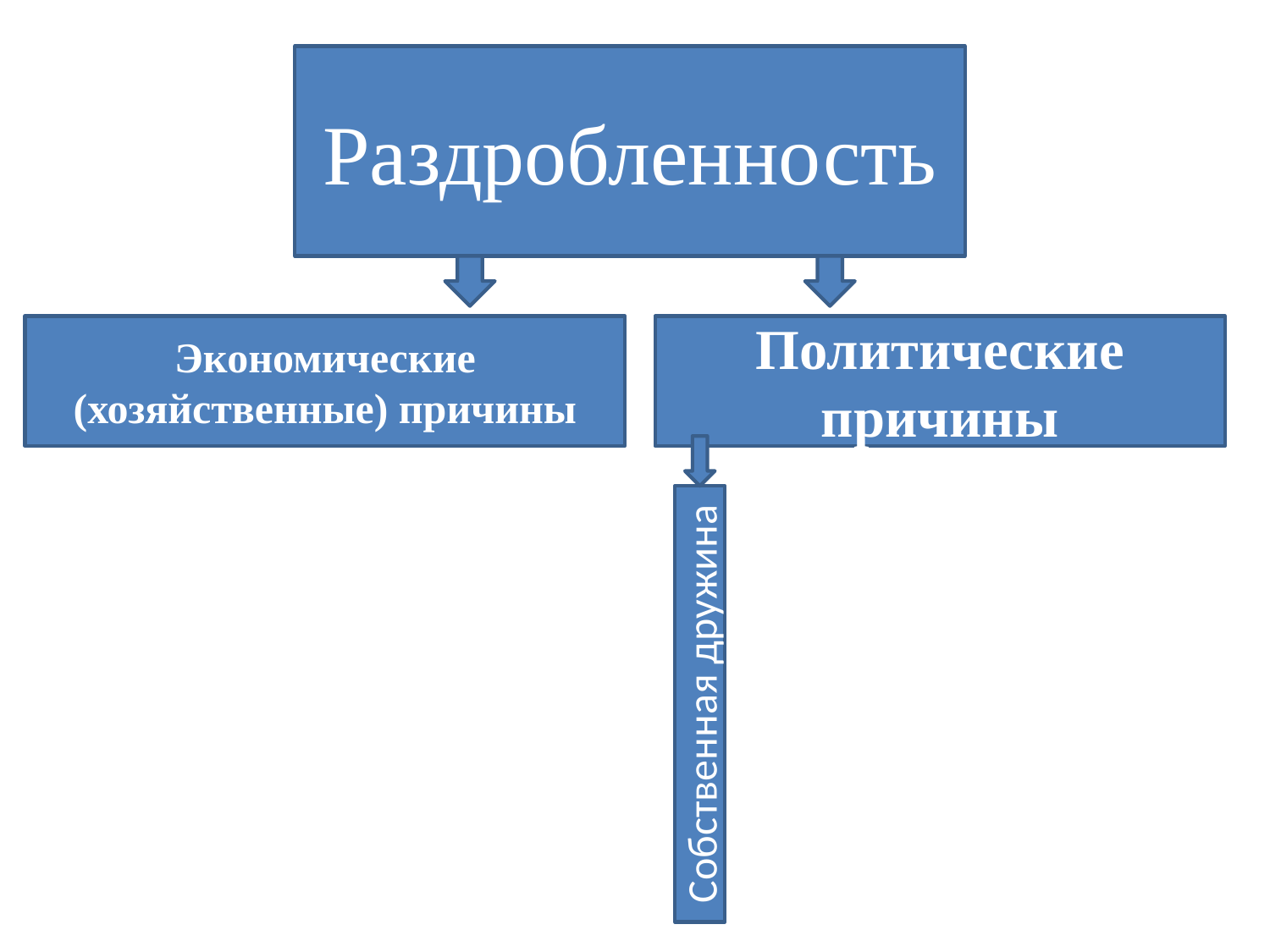

#
Раздробленность

Экономические (хозяйственные) причины
Политические причины

Собственная дружина